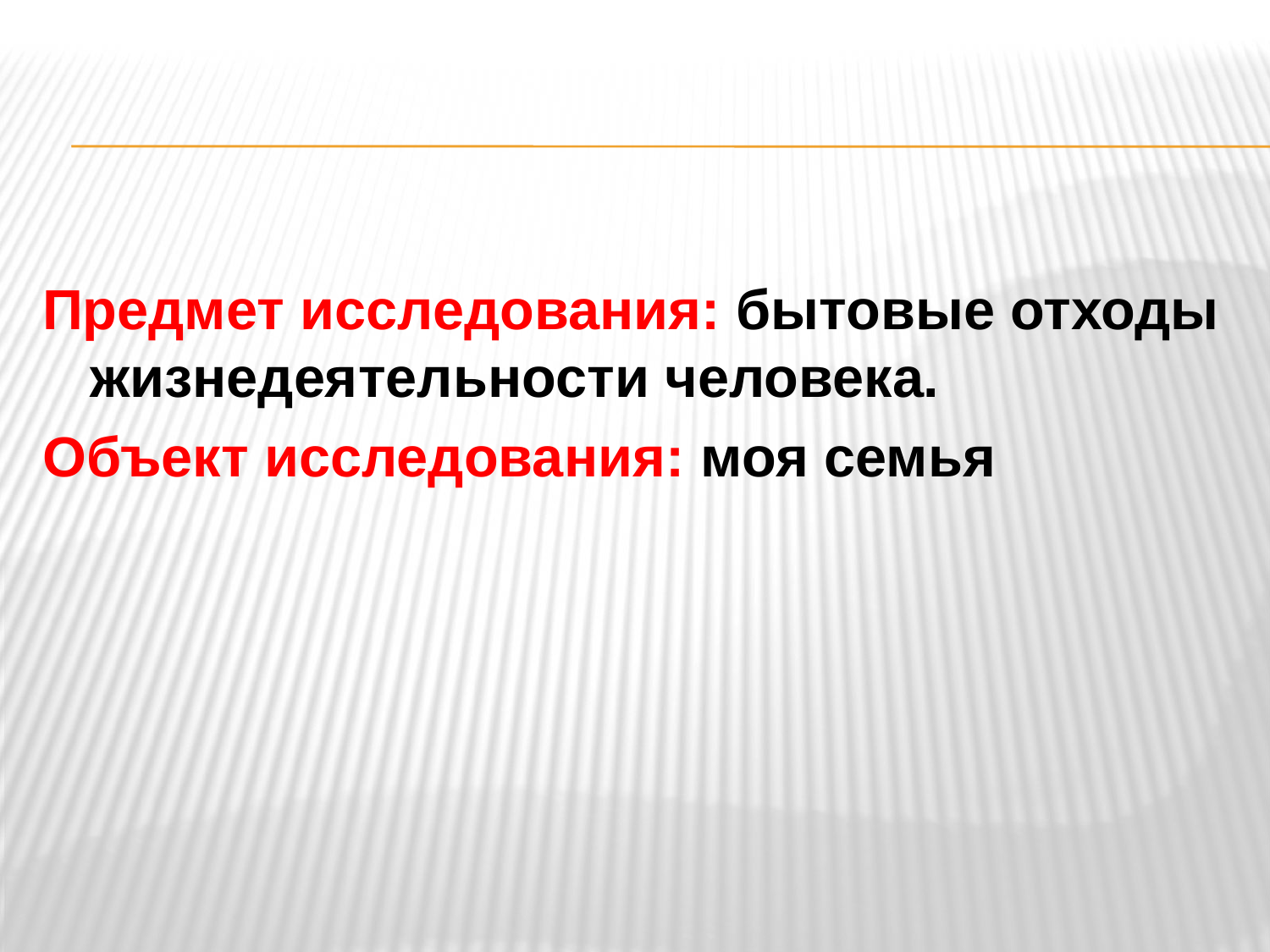

Предмет исследования: бытовые отходы жизнедеятельности человека.
Объект исследования: моя семья